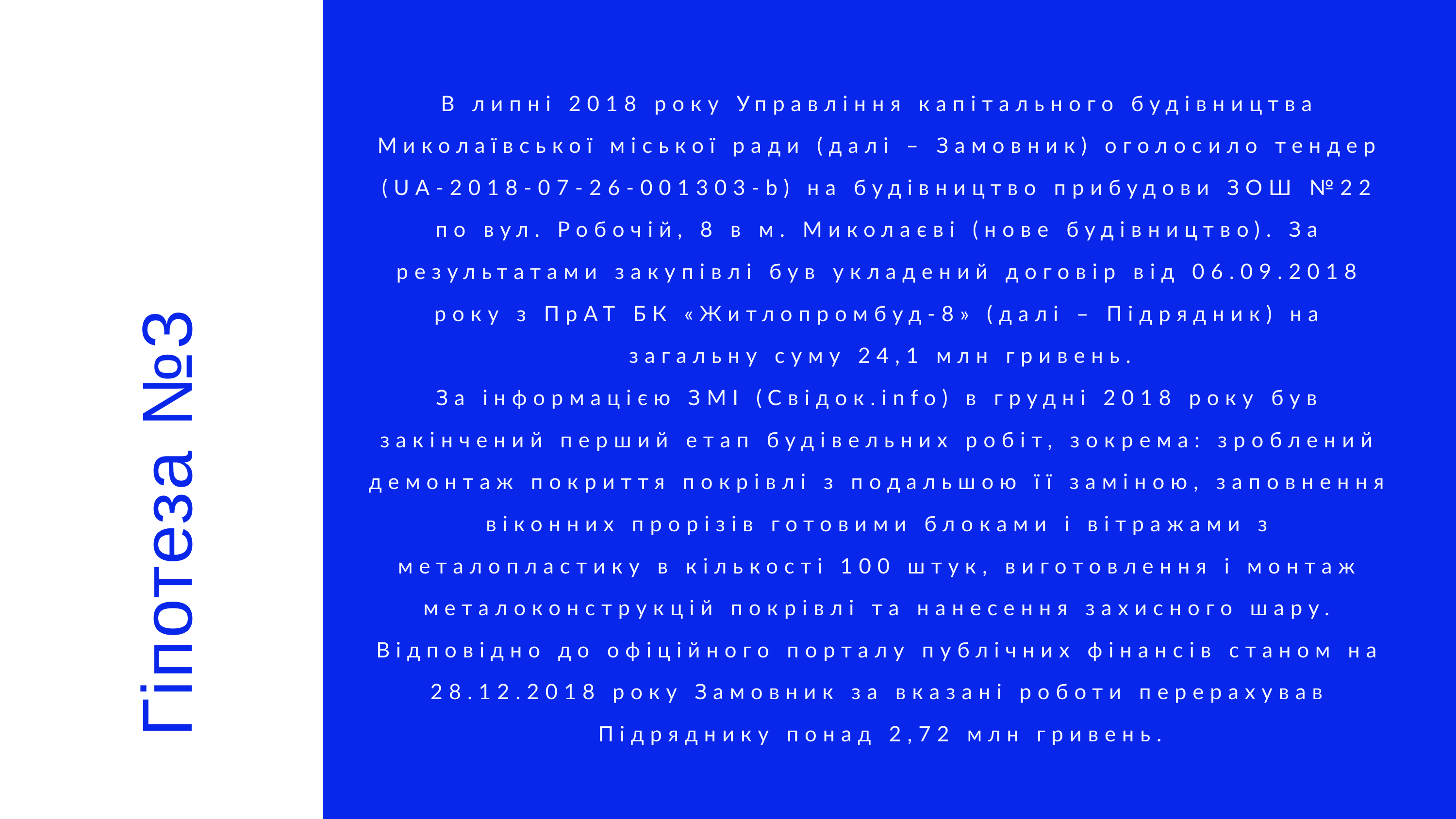

В липні 2018 року Управління капітального будівництва Миколаївської міської ради (далі – Замовник) оголосило тендер (UA-2018-07-26-001303-b) на будівництво прибудови ЗОШ №22 по вул. Робочій, 8 в м. Миколаєві (нове будівництво). За результатами закупівлі був укладений договір від 06.09.2018 року з ПрАТ БК «Житлопромбуд-8» (далі – Підрядник) на загальну суму 24,1 млн гривень.
За інформацією ЗМІ (Свідок.info) в грудні 2018 року був закінчений перший етап будівельних робіт, зокрема: зроблений демонтаж покриття покрівлі з подальшою її заміною, заповнення віконних прорізів готовими блоками і вітражами з металопластику в кількості 100 штук, виготовлення і монтаж металоконструкцій покрівлі та нанесення захисного шару. Відповідно до офіційного порталу публічних фінансів станом на 28.12.2018 року Замовник за вказані роботи перерахував Підряднику понад 2,72 млн гривень.
Гіпотеза №3